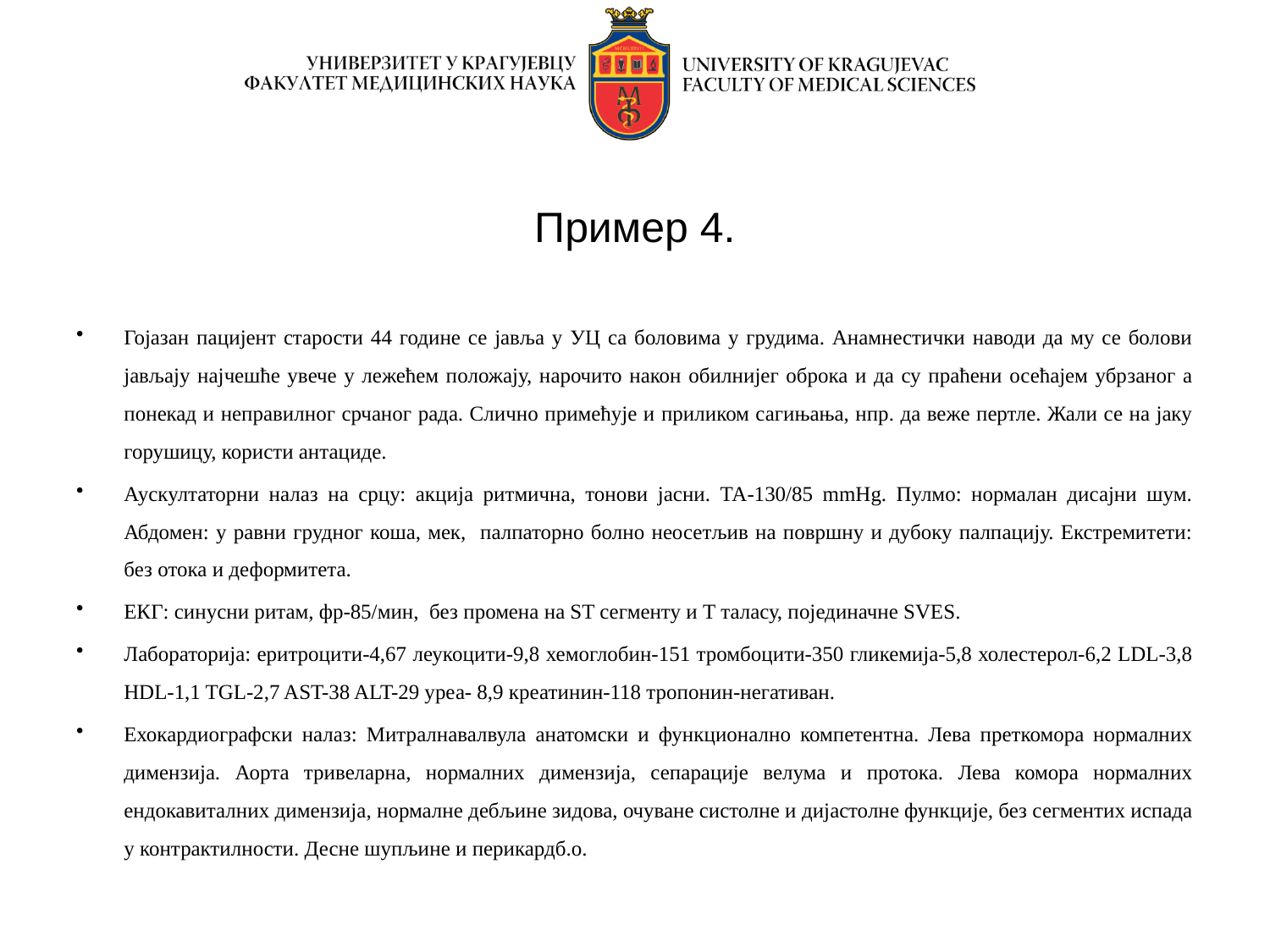

# Пример 4.
Гојазан пацијент старости 44 године се јавља у УЦ са боловима у грудима. Анамнестички наводи да му се болови јављају најчешће увече у лежећем положају, нарочито након обилнијег оброка и да су праћени осећајем убрзаног а понекад и неправилног срчаног рада. Слично примећује и приликом сагињања, нпр. да веже пертле. Жали се на јаку горушицу, користи антациде.
Аускултаторни налаз на срцу: акција ритмична, тонови јасни. ТА-130/85 mmHg. Пулмо: нормалан дисајни шум. Абдомен: у равни грудног коша, мек,  палпаторно болно неосетљив на површну и дубоку палпацију. Екстремитети: без отока и деформитета.
ЕКГ: синусни ритам, фр-85/мин,  без промена на ST сегменту и Т таласу, појединачне SVES.
Лабораторија: еритроцити-4,67 леукоцити-9,8 хемоглобин-151 тромбоцити-350 гликемија-5,8 холестерол-6,2 LDL-3,8 HDL-1,1 TGL-2,7 AST-38 ALT-29 уреа- 8,9 креатинин-118 тропонин-негативан.
Ехокардиографски налаз: Митралнавалвула анатомски и функционално компетентна. Лева преткомора нормалних димензија. Аорта тривеларна, нормалних димензија, сепарације велума и протока. Лева комора нормалних ендокавиталних димензија, нормалне дебљине зидова, очуване систолне и дијастолне функције, без сегментих испада у контрактилности. Десне шупљине и перикардб.о.